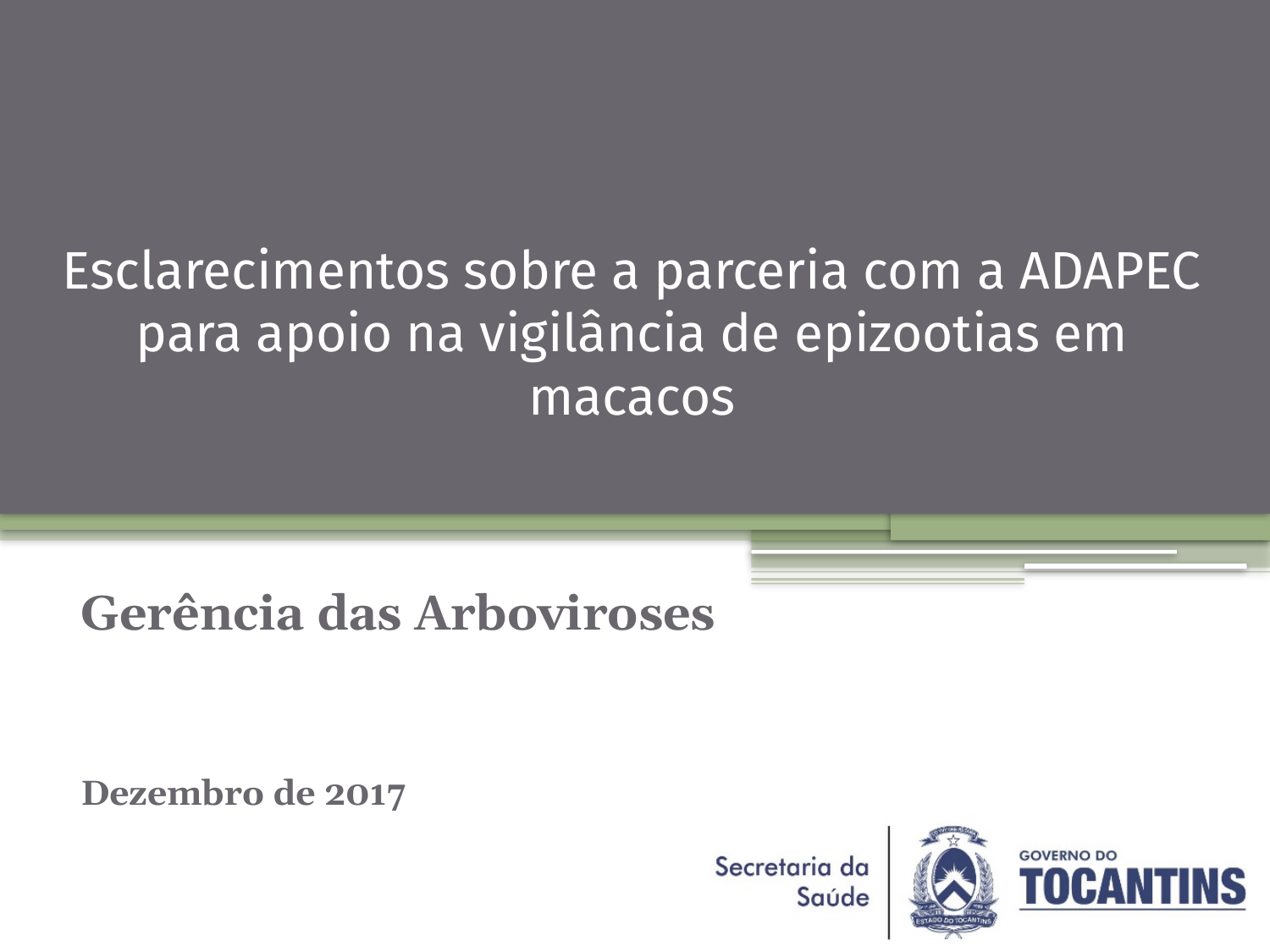

# Esclarecimentos sobre a parceria com a ADAPEC para apoio na vigilância de epizootias em macacos
Gerência das Arboviroses

Dezembro de 2017